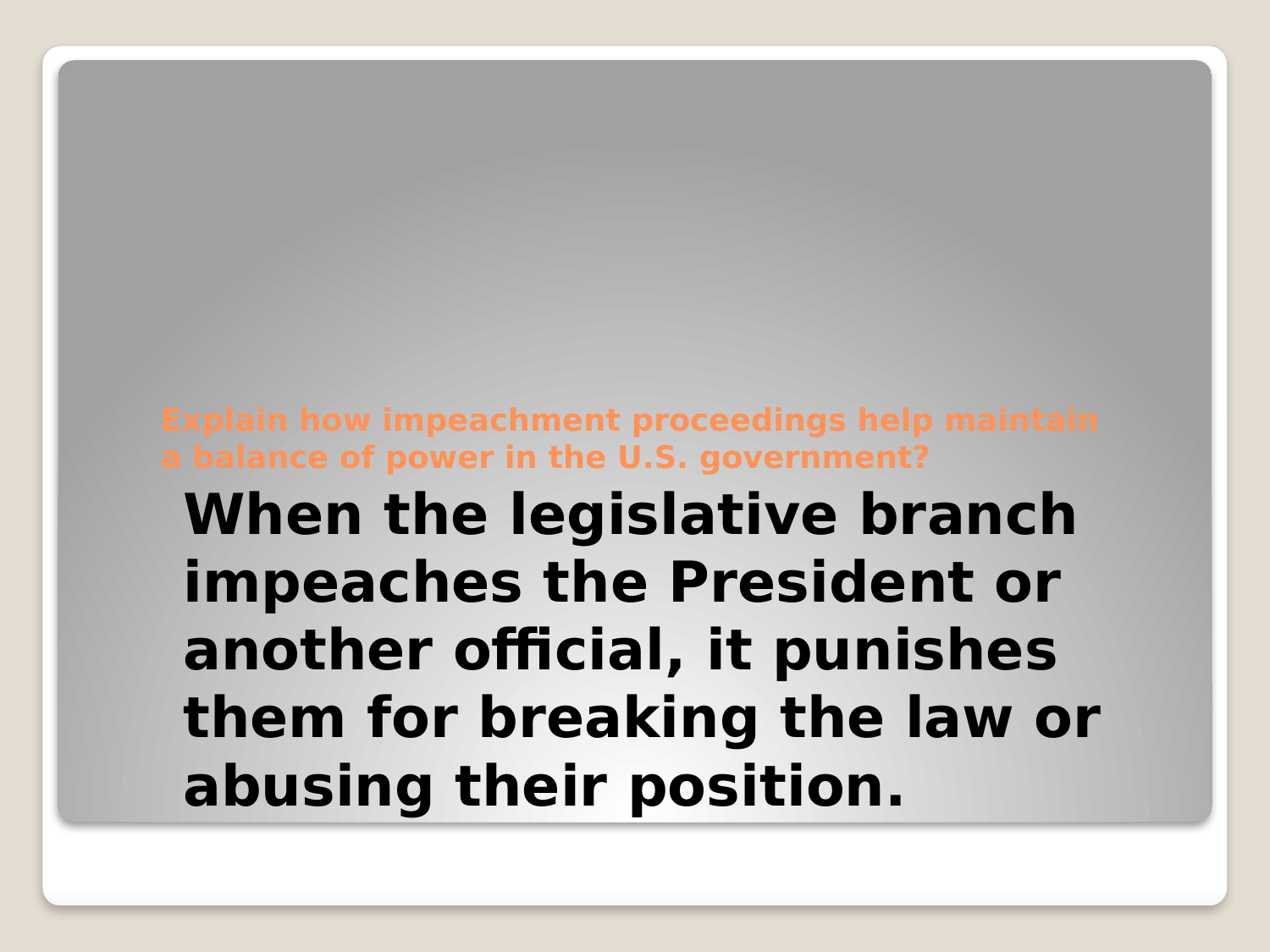

# Explain how impeachment proceedings help maintain a balance of power in the U.S. government?
When the legislative branch impeaches the President or another official, it punishes them for breaking the law or abusing their position.